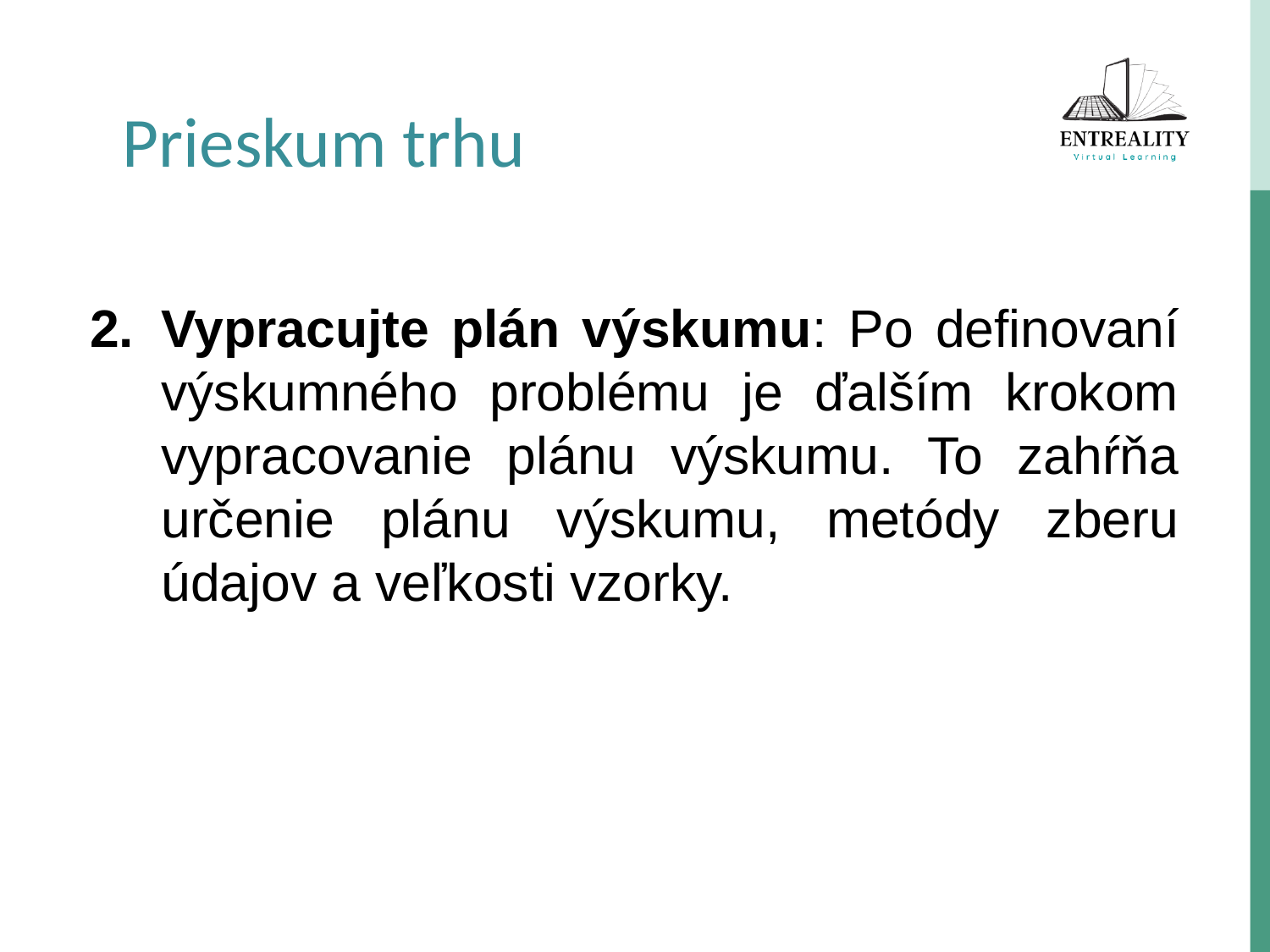

Prieskum trhu
Vypracujte plán výskumu: Po definovaní výskumného problému je ďalším krokom vypracovanie plánu výskumu. To zahŕňa určenie plánu výskumu, metódy zberu údajov a veľkosti vzorky.